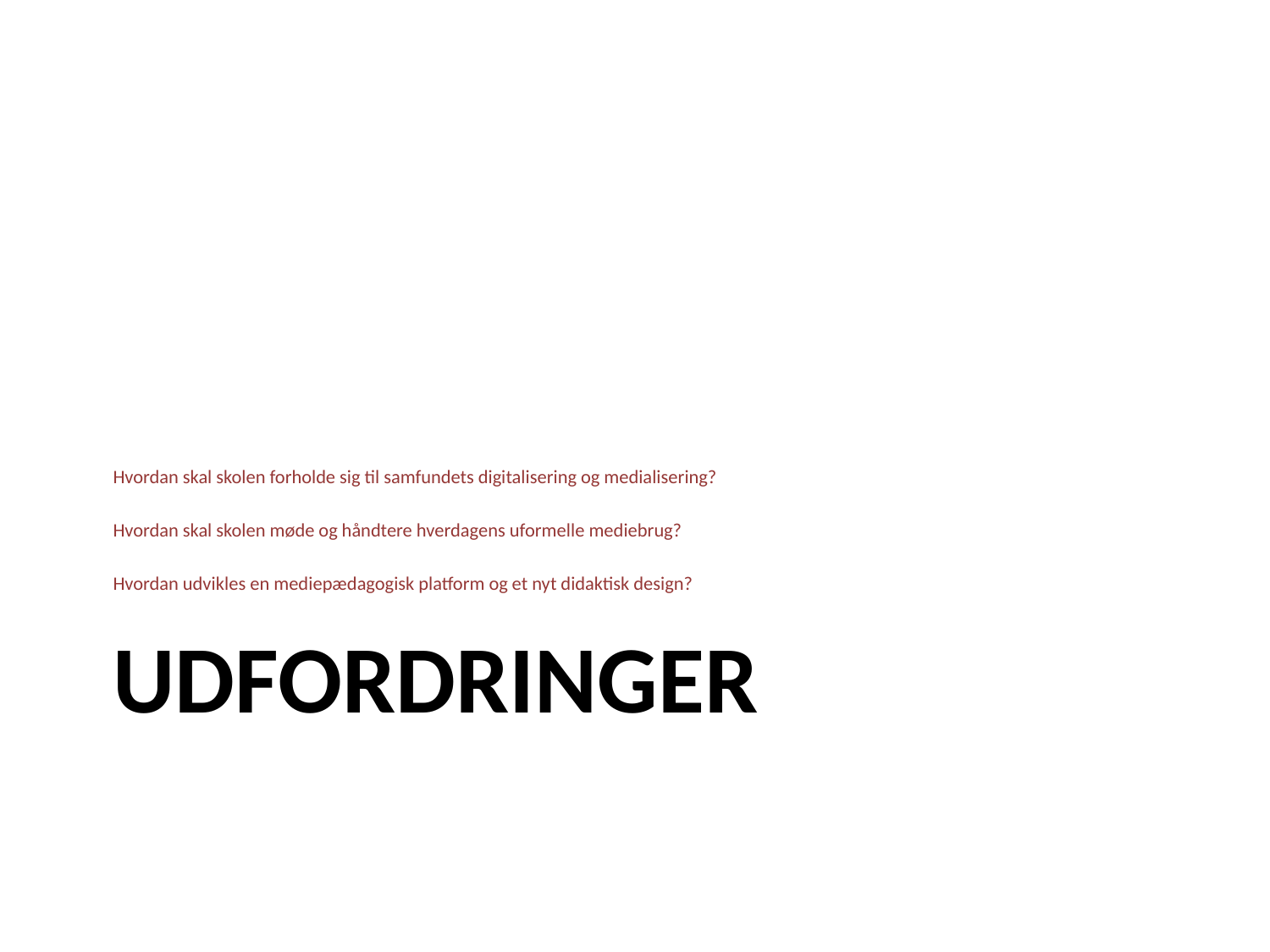

Hvordan skal skolen forholde sig til samfundets digitalisering og medialisering?

Hvordan skal skolen møde og håndtere hverdagens uformelle mediebrug?

Hvordan udvikles en mediepædagogisk platform og et nyt didaktisk design?

# Udfordringer